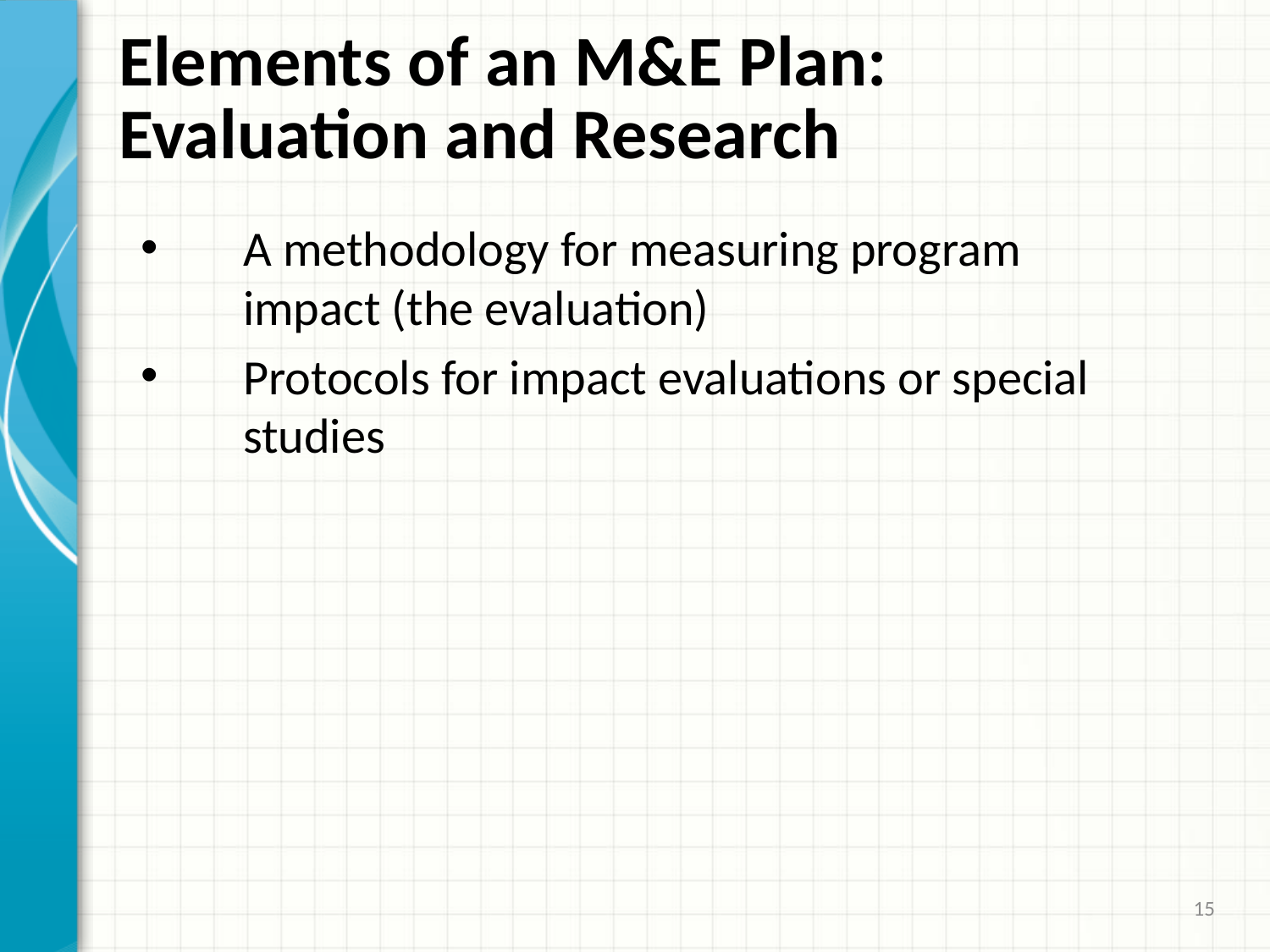

# Elements of an M&E Plan: Evaluation and Research
A methodology for measuring program impact (the evaluation)
Protocols for impact evaluations or special studies

15